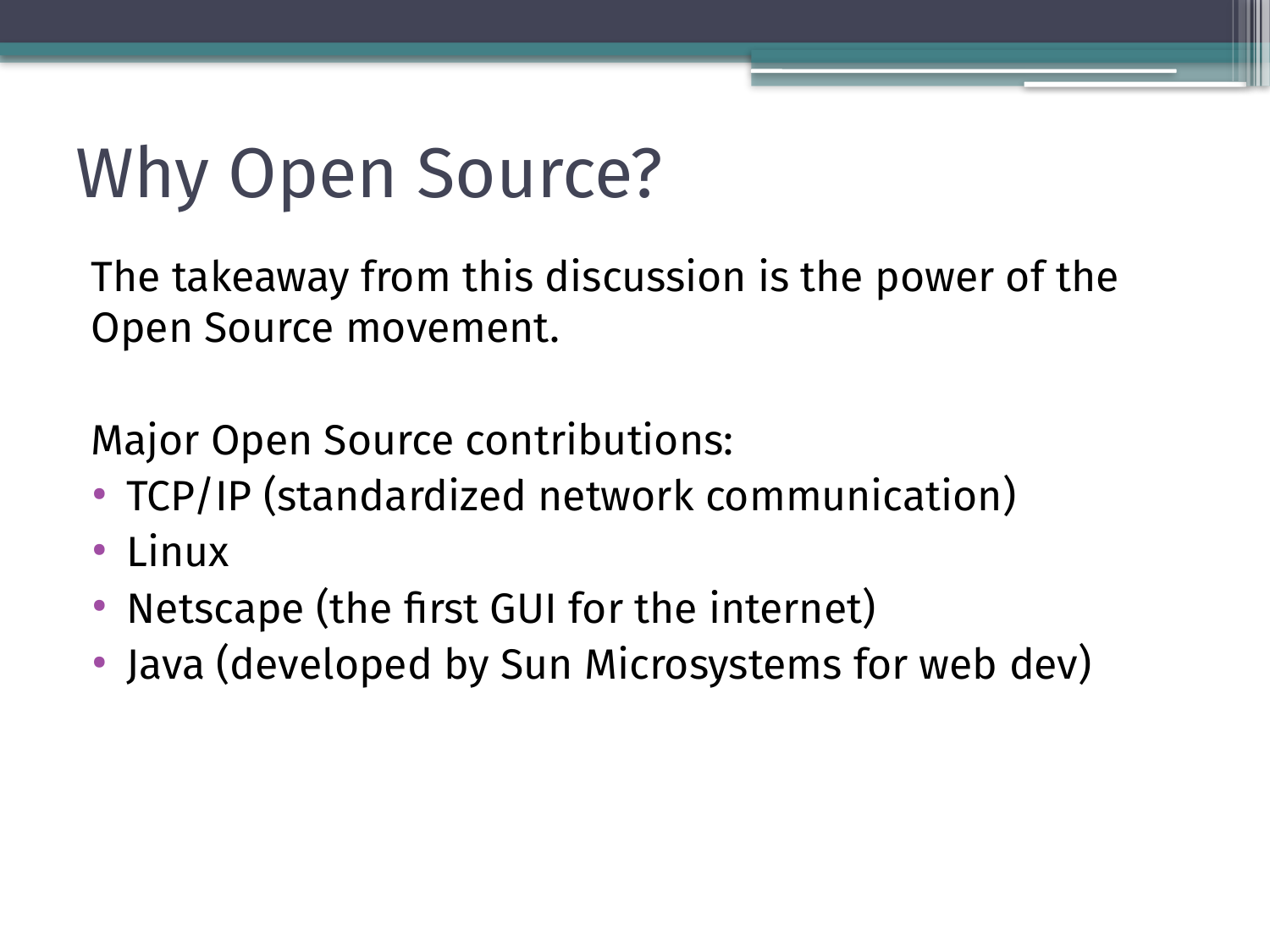

# Why Open Source?
The takeaway from this discussion is the power of the Open Source movement.

Major Open Source contributions:
TCP/IP (standardized network communication)
Linux
Netscape (the first GUI for the internet)
Java (developed by Sun Microsystems for web dev)